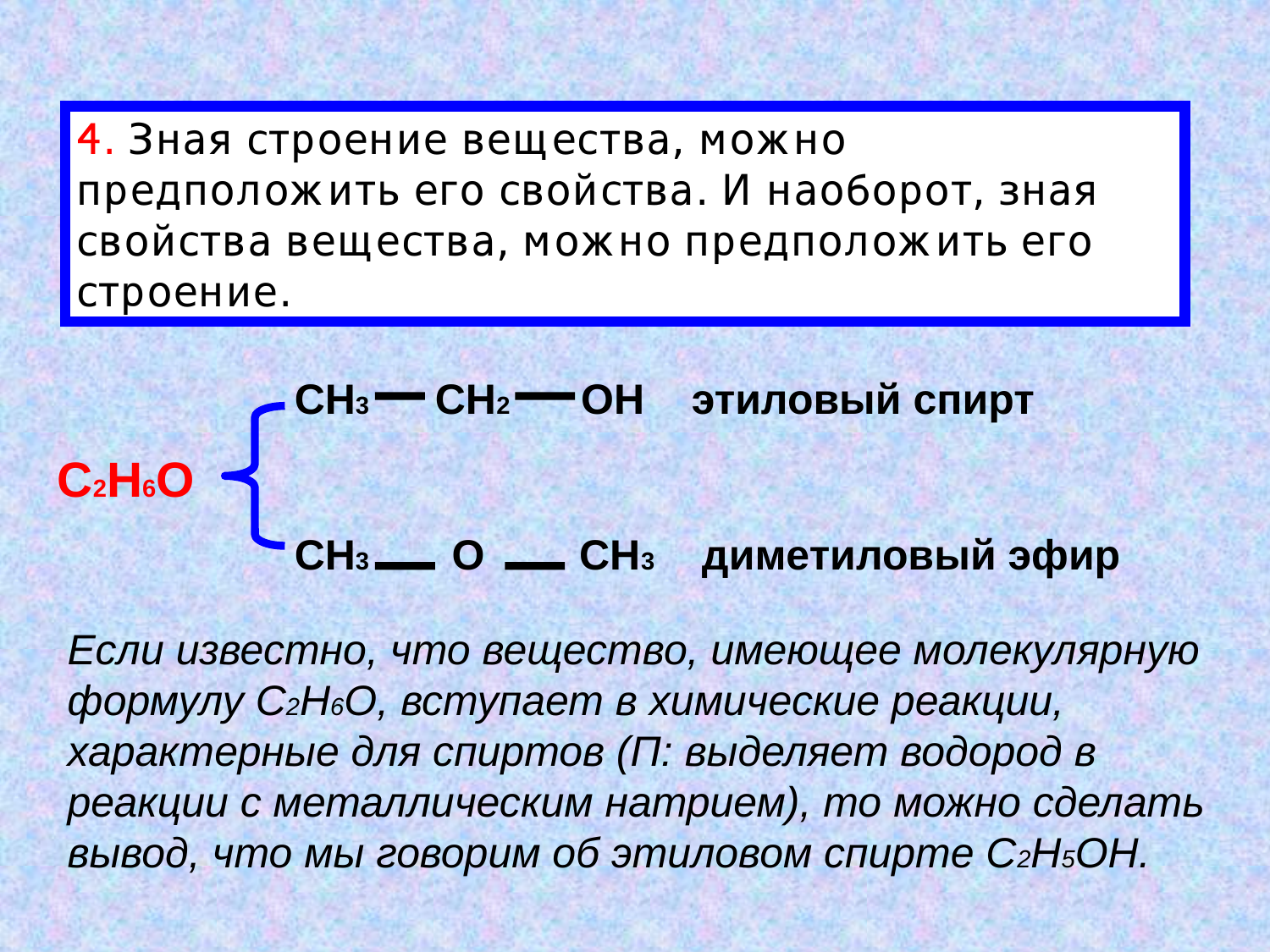

4. Зная строение вещества, можно предположить его свойства. И наоборот, зная свойства вещества, можно предположить его строение.
                    СН3      СН2      ОН    этиловый спирт
С2Н6О
                    СН3       О        СН3    диметиловый эфир

Если известно, что вещество, имеющее молекулярную формулу С2Н6О, вступает в химические реакции, характерные для спиртов (П: выделяет водород в реакции с металлическим натрием), то можно сделать вывод, что мы говорим об этиловом спирте С2Н5ОН.